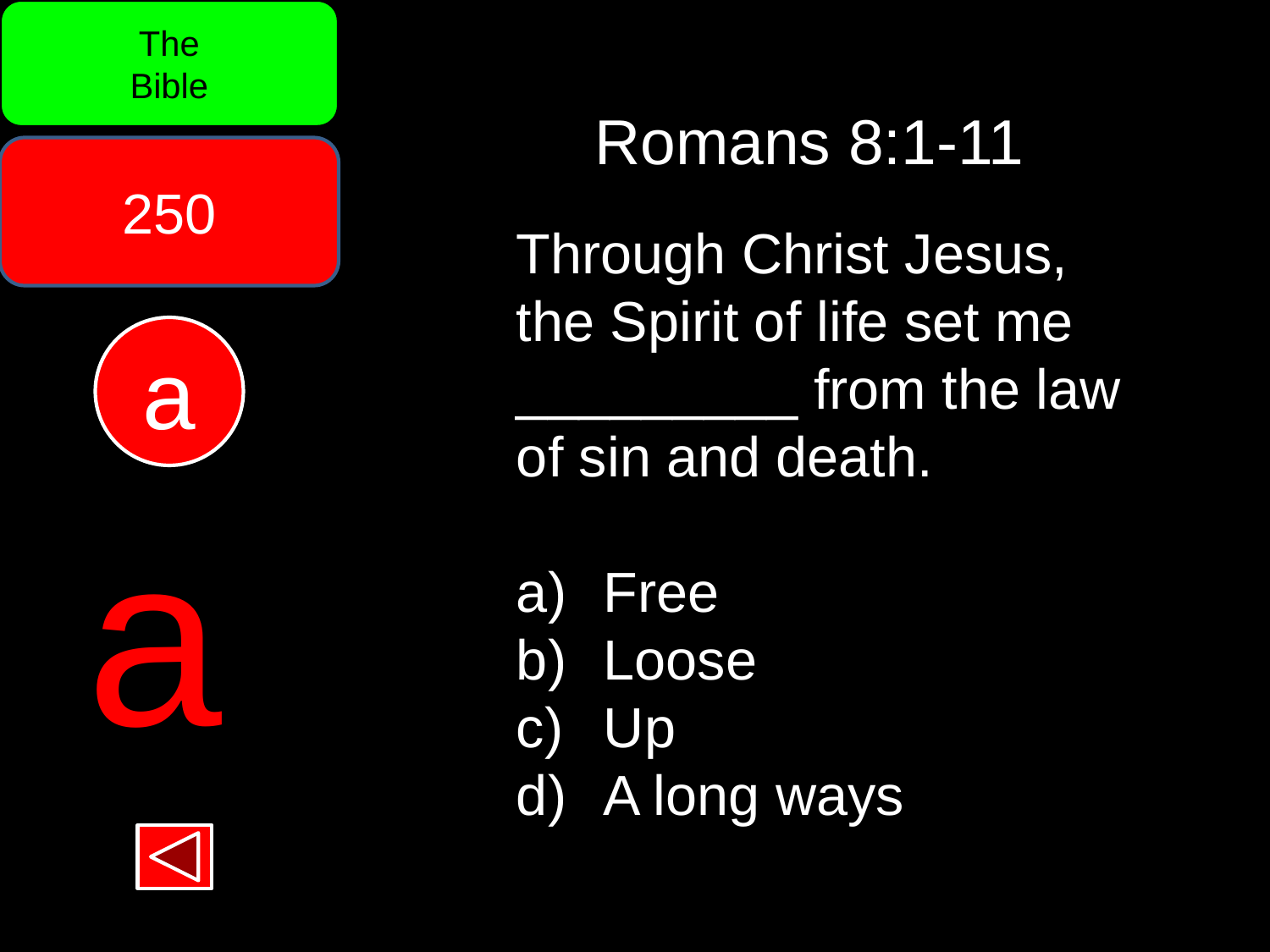

The
Bible
Romans 8:1-11
250
Through Christ Jesus,
the Spirit of life set me
_________ from the law
of sin and death.

 Free
 Loose
 Up
 A long ways
a
a